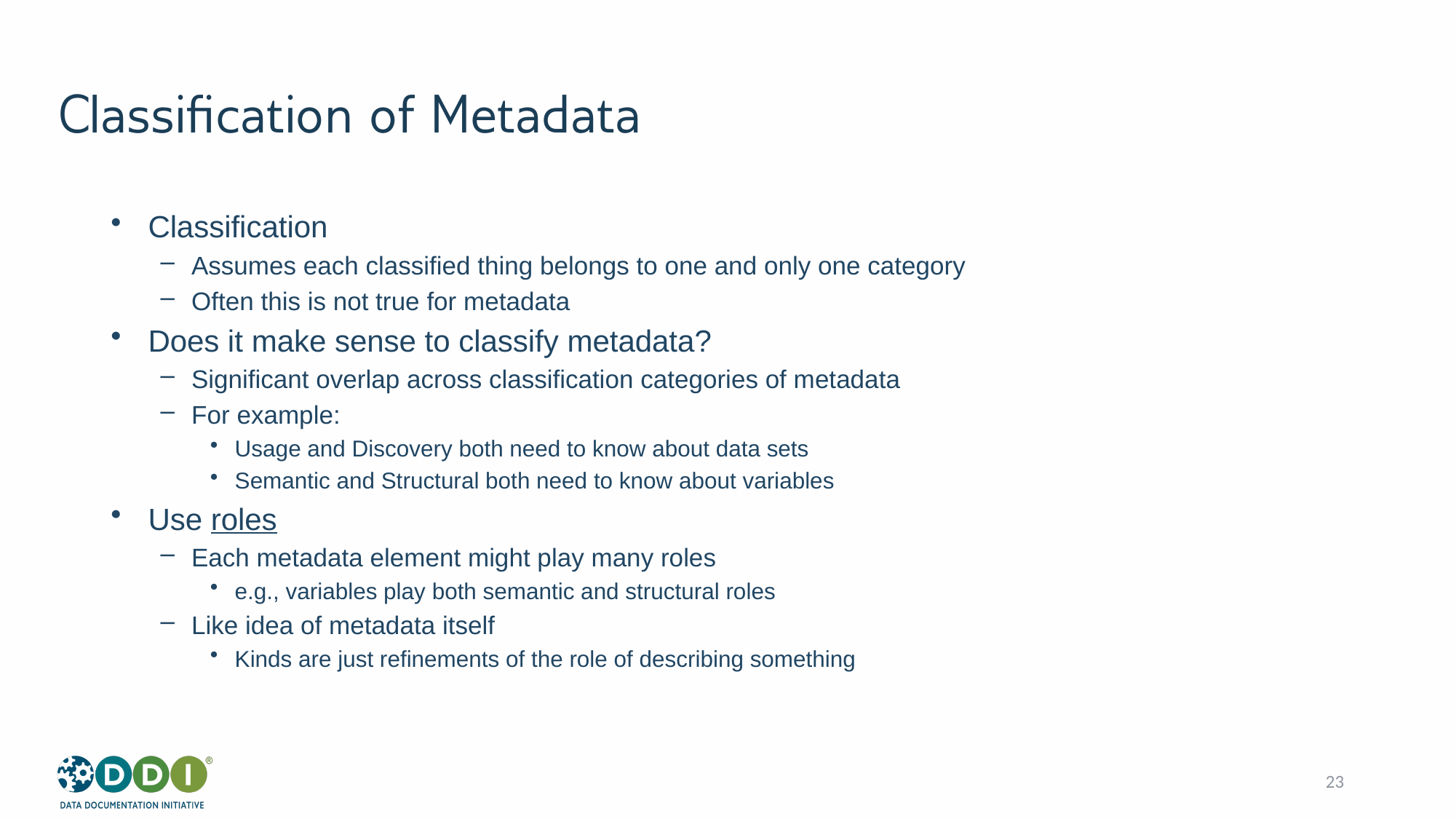

# Classification of Metadata
Classification
Assumes each classified thing belongs to one and only one category
Often this is not true for metadata
Does it make sense to classify metadata?
Significant overlap across classification categories of metadata
For example:
Usage and Discovery both need to know about data sets
Semantic and Structural both need to know about variables
Use roles
Each metadata element might play many roles
e.g., variables play both semantic and structural roles
Like idea of metadata itself
Kinds are just refinements of the role of describing something

23